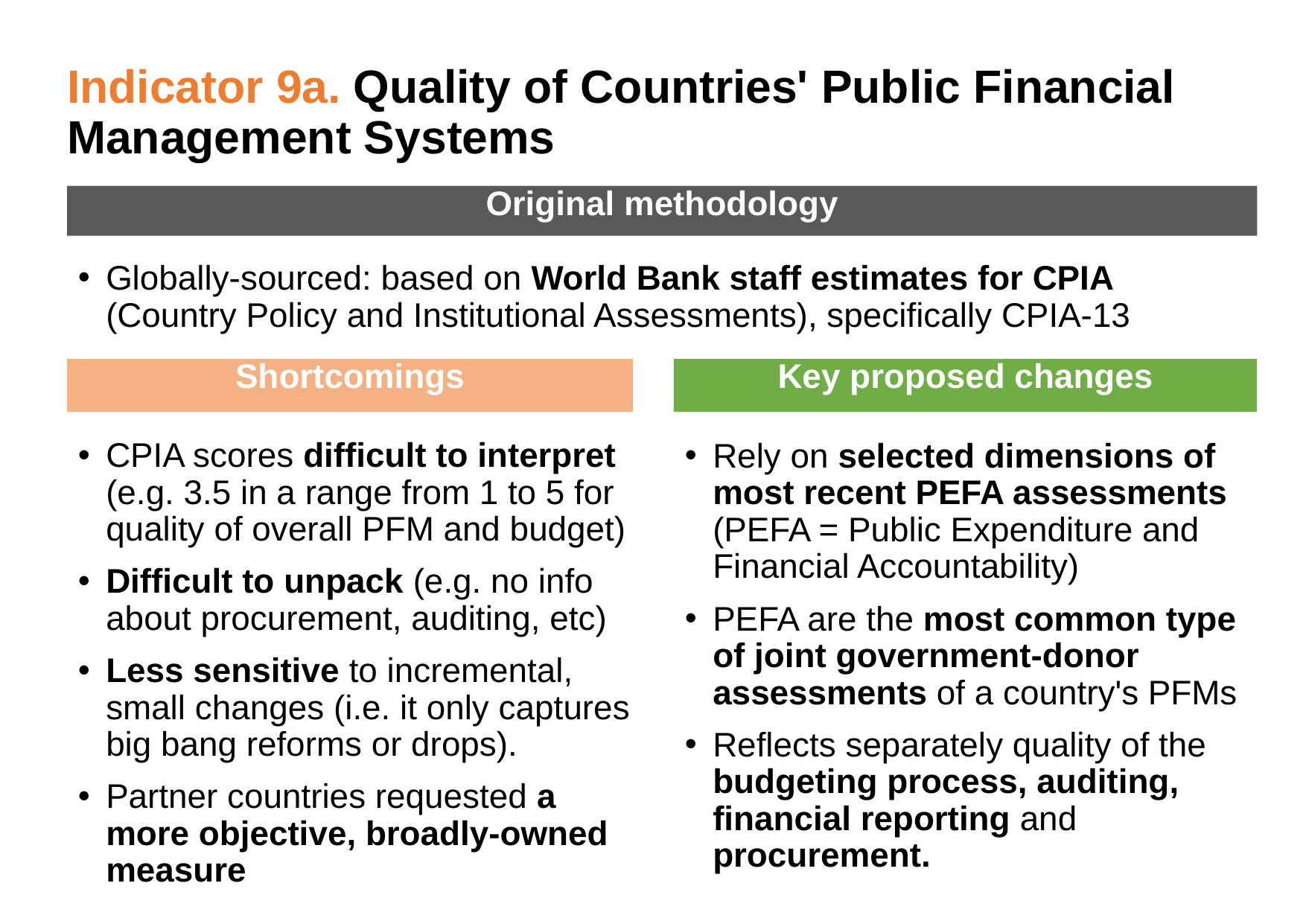

# Indicator 9a. Quality of Countries' Public Financial Management Systems
Original methodology
Globally-sourced: based on World Bank staff estimates for CPIA (Country Policy and Institutional Assessments), specifically CPIA-13
Shortcomings
Key proposed changes
CPIA scores difficult to interpret (e.g. 3.5 in a range from 1 to 5 for quality of overall PFM and budget)
Difficult to unpack (e.g. no info about procurement, auditing, etc)
Less sensitive to incremental, small changes (i.e. it only captures big bang reforms or drops).
Partner countries requested a more objective, broadly-owned measure

Rely on selected dimensions of most recent PEFA assessments (PEFA = Public Expenditure and Financial Accountability)
PEFA are the most common type of joint government-donor assessments of a country's PFMs
Reflects separately quality of the budgeting process, auditing, financial reporting and procurement.